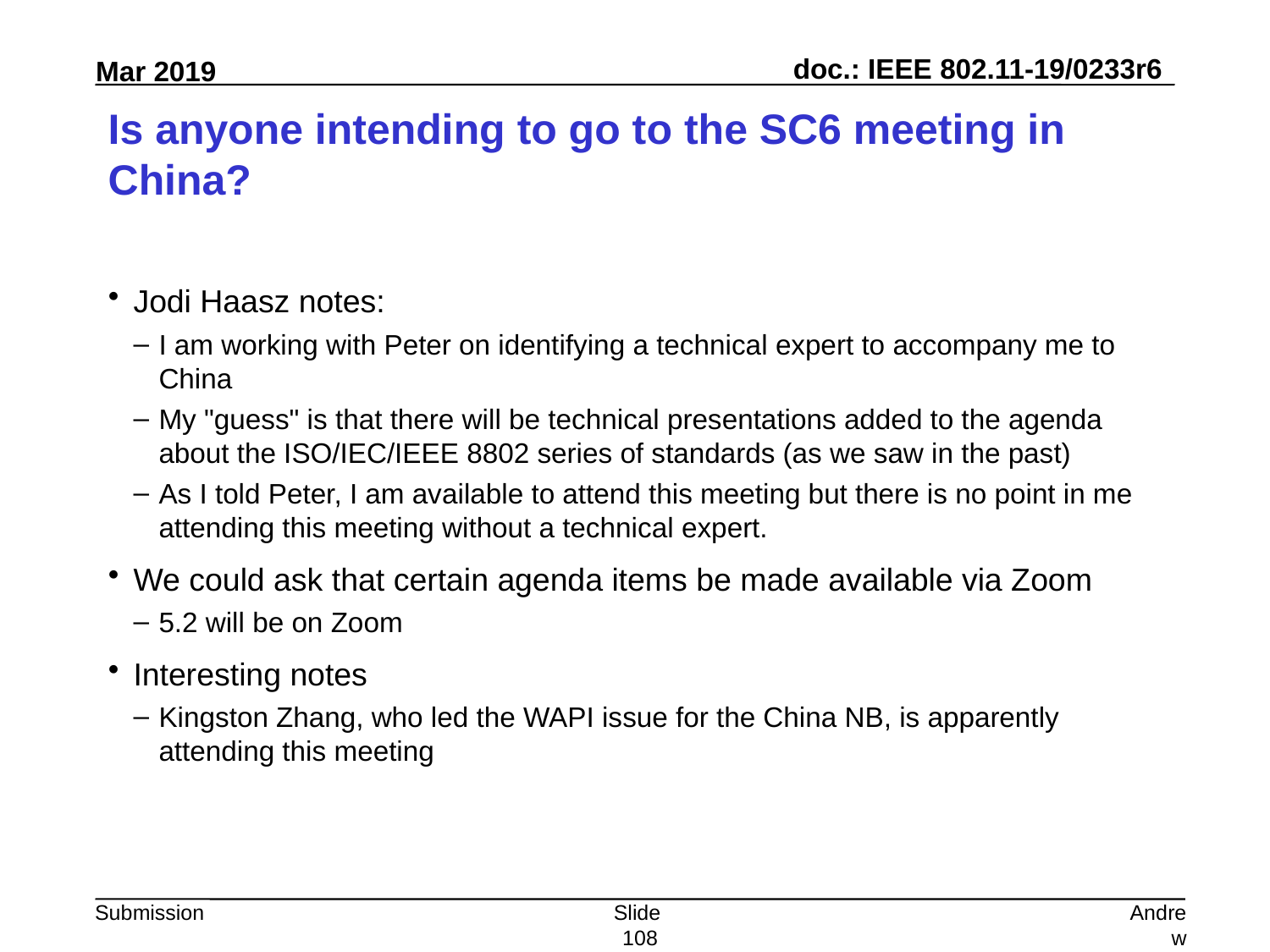

# Is anyone intending to go to the SC6 meeting in China?
Jodi Haasz notes:
I am working with Peter on identifying a technical expert to accompany me to China
My "guess" is that there will be technical presentations added to the agenda about the ISO/IEC/IEEE 8802 series of standards (as we saw in the past)
As I told Peter, I am available to attend this meeting but there is no point in me attending this meeting without a technical expert.
We could ask that certain agenda items be made available via Zoom
5.2 will be on Zoom
Interesting notes
Kingston Zhang, who led the WAPI issue for the China NB, is apparently attending this meeting

Slide 108
Andrew Myles, Cisco